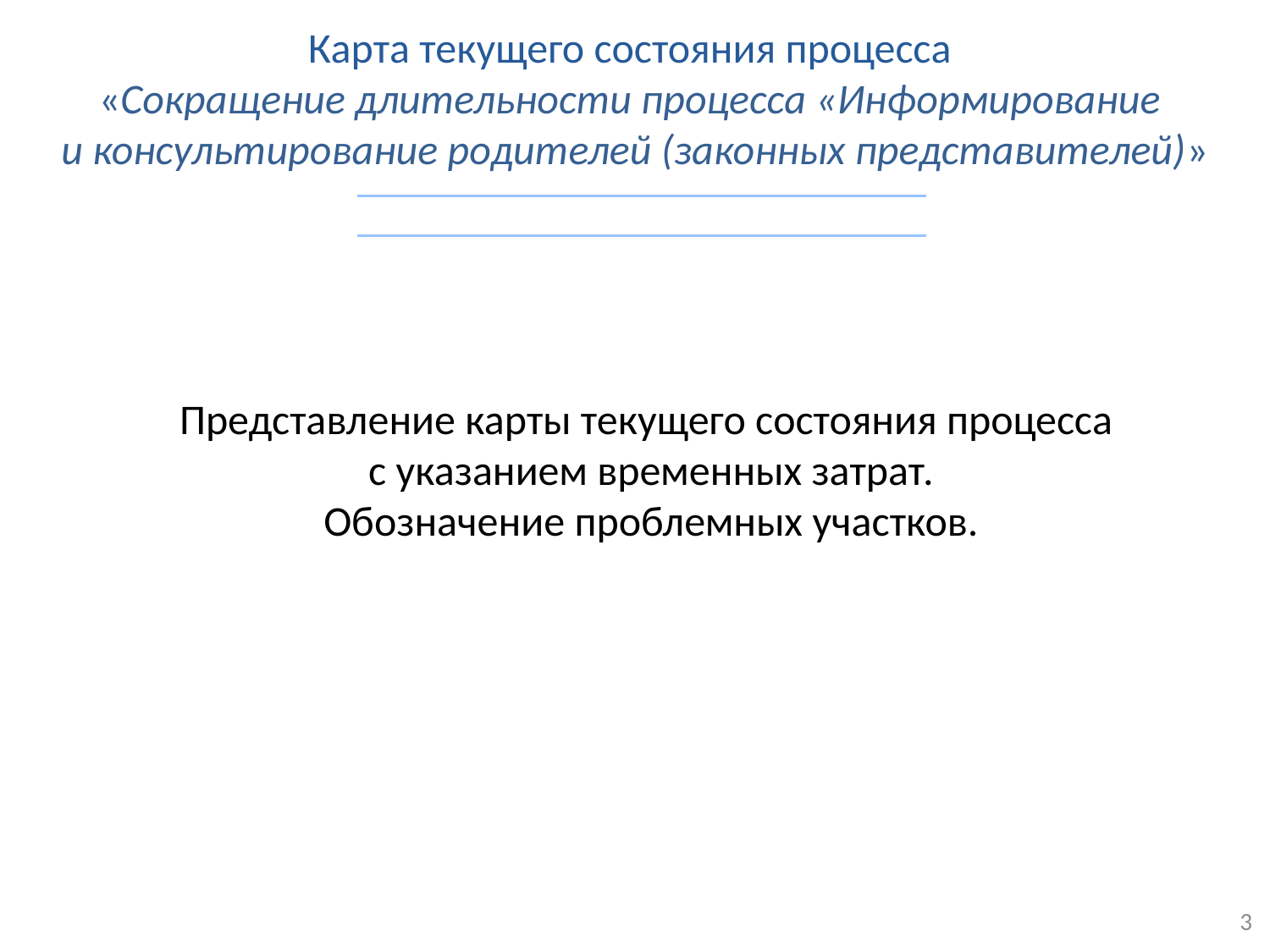

# Карта текущего состояния процесса «Сокращение длительности процесса «Информирование и консультирование родителей (законных представителей)»
Представление карты текущего состояния процесса
с указанием временных затрат.
Обозначение проблемных участков.
3